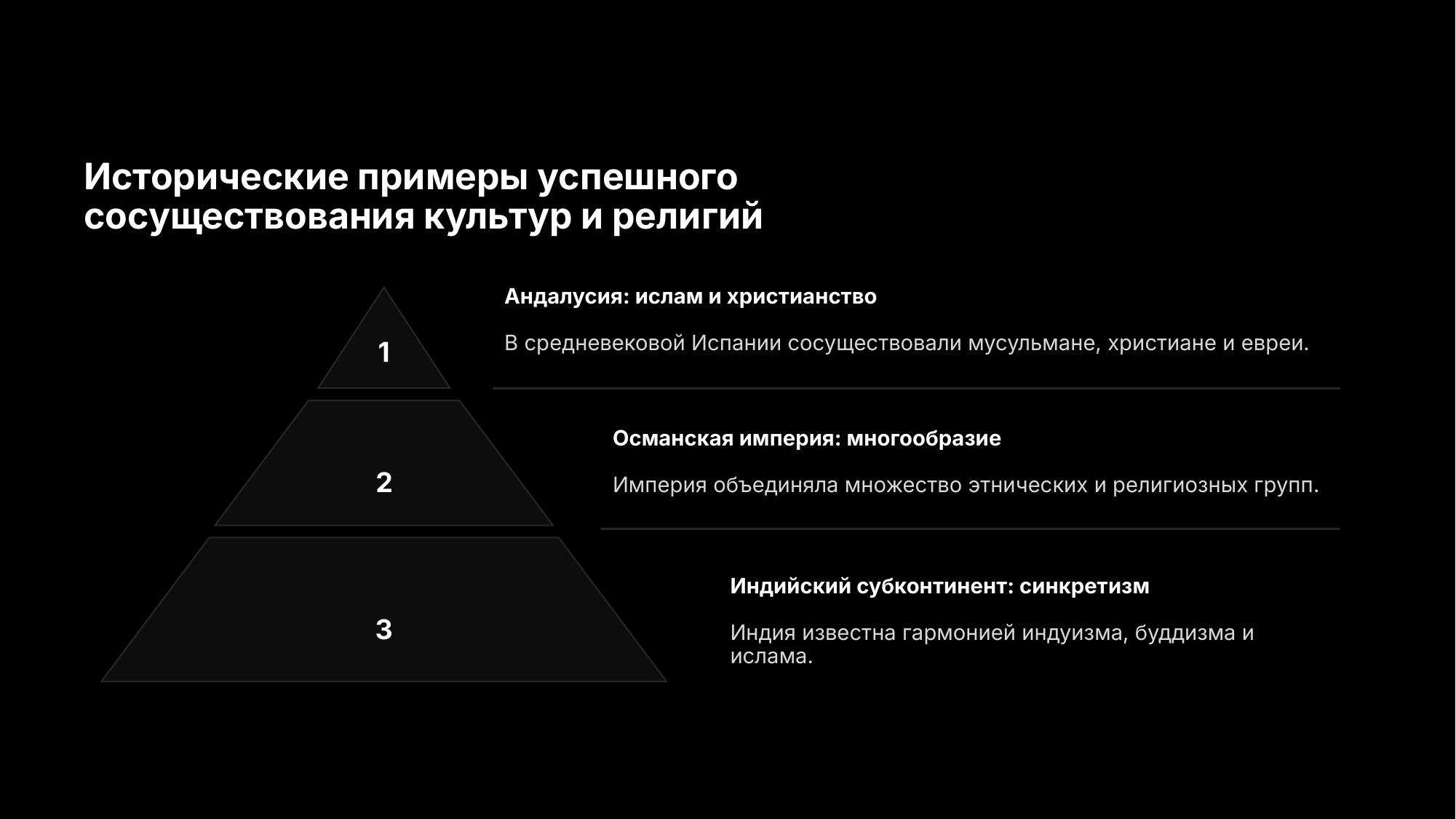

# Исторические примеры успешного сосуществования культур и религий
Андалусия: ислам и христианство
В средневековой Испании сосуществовали мусульмане, христиане и евреи.
Османская империя: многообразие
Империя объединяла множество этнических и религиозных групп.
Индийский субконтинент: синкретизм
Индия известна гармонией индуизма, буддизма и ислама.